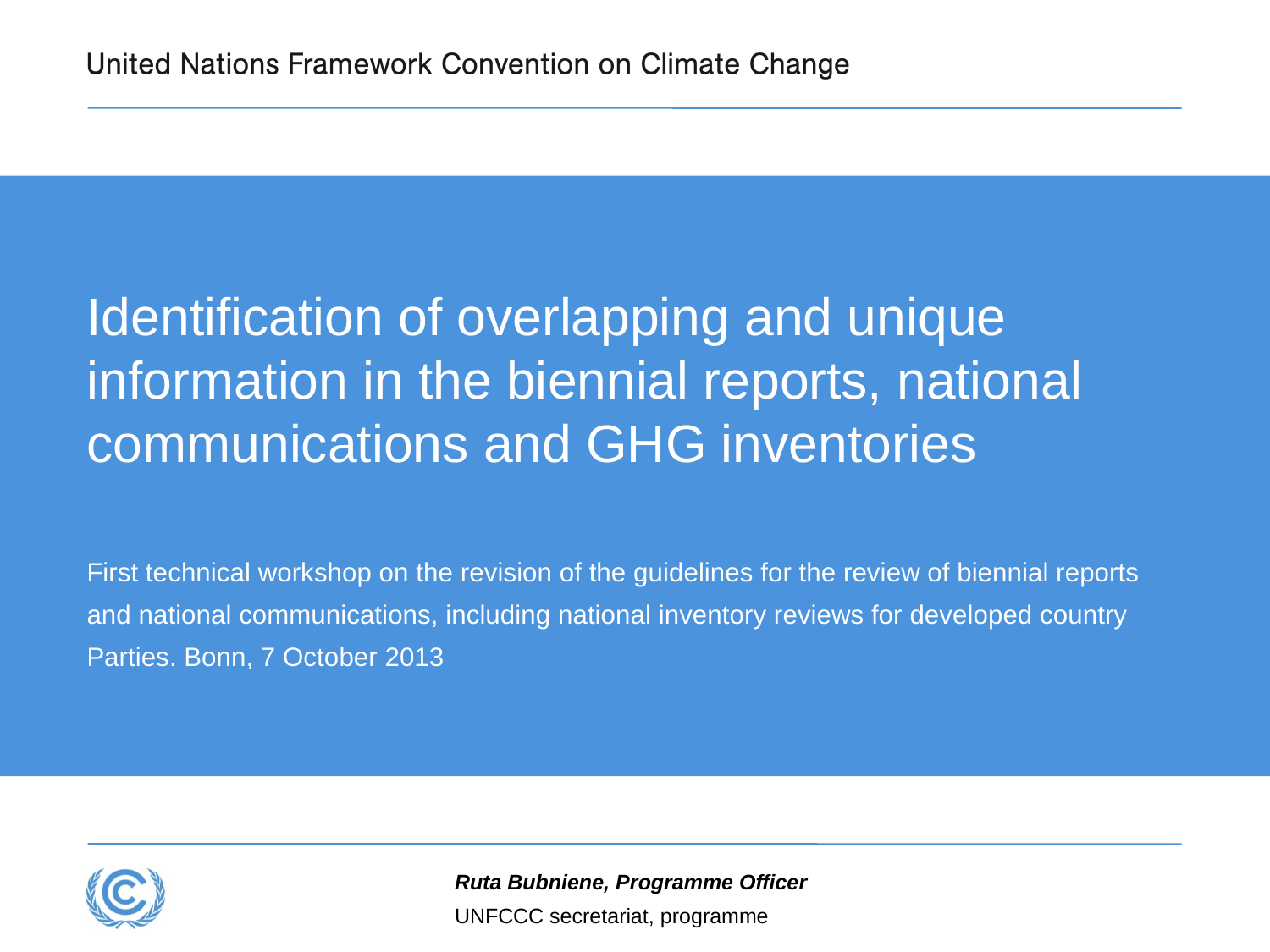

# Identification of overlapping and unique information in the biennial reports, national communications and GHG inventories
First technical workshop on the revision of the guidelines for the review of biennial reports and national communications, including national inventory reviews for developed country Parties. Bonn, 7 October 2013
Ruta Bubniene, Programme Officer
UNFCCC secretariat, programme